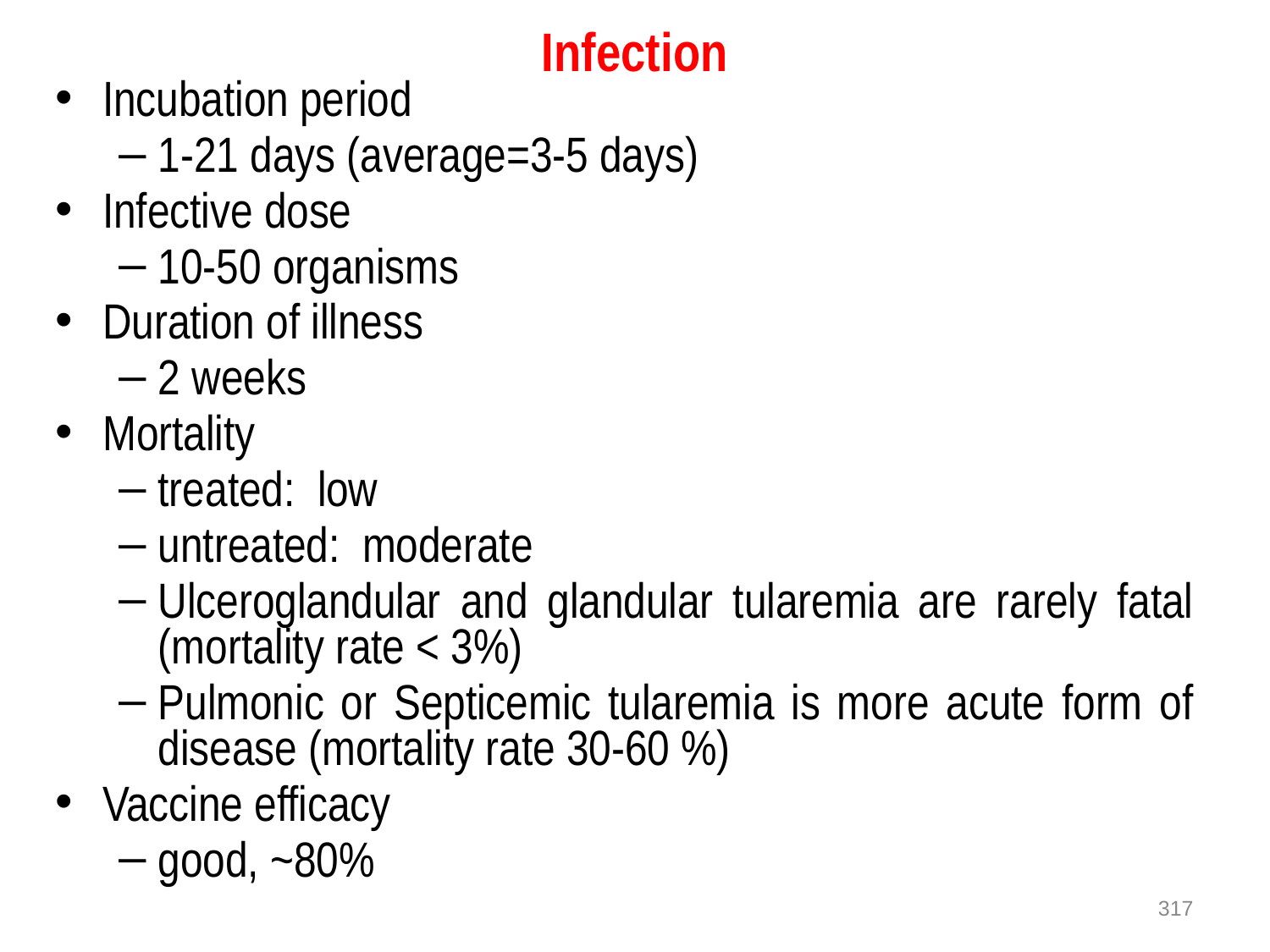

# Infection
Incubation period
1-21 days (average=3-5 days)
Infective dose
10-50 organisms
Duration of illness
2 weeks
Mortality
treated:  low
untreated:  moderate
Ulceroglandular and glandular tularemia are rarely fatal (mortality rate < 3%)
Pulmonic or Septicemic tularemia is more acute form of disease (mortality rate 30-60 %)
Vaccine efficacy
good, ~80%

317